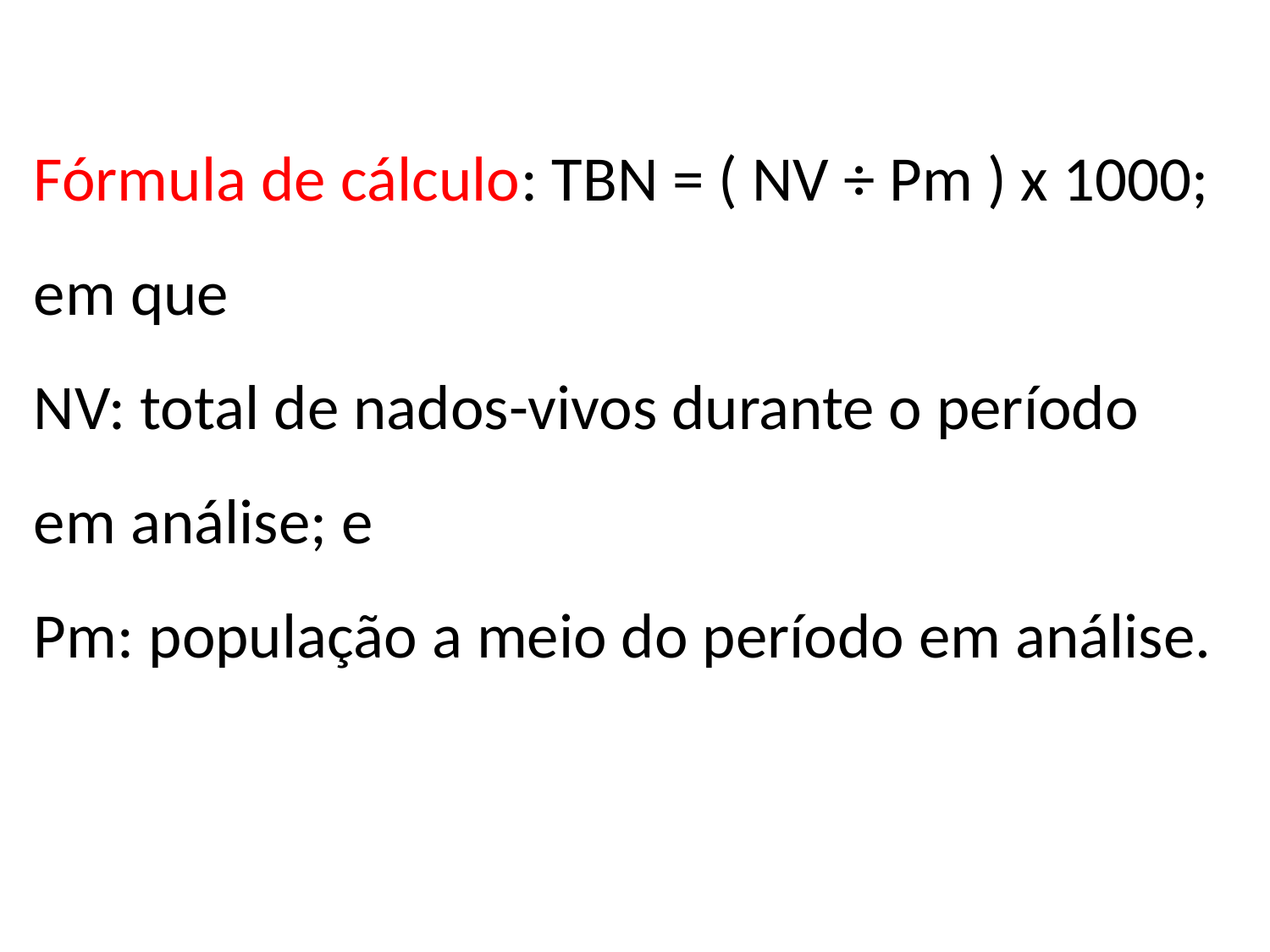

# Fórmula de cálculo: TBN = ( NV ÷ Pm ) x 1000; em que NV: total de nados-vivos durante o período em análise; e Pm: população a meio do período em análise.